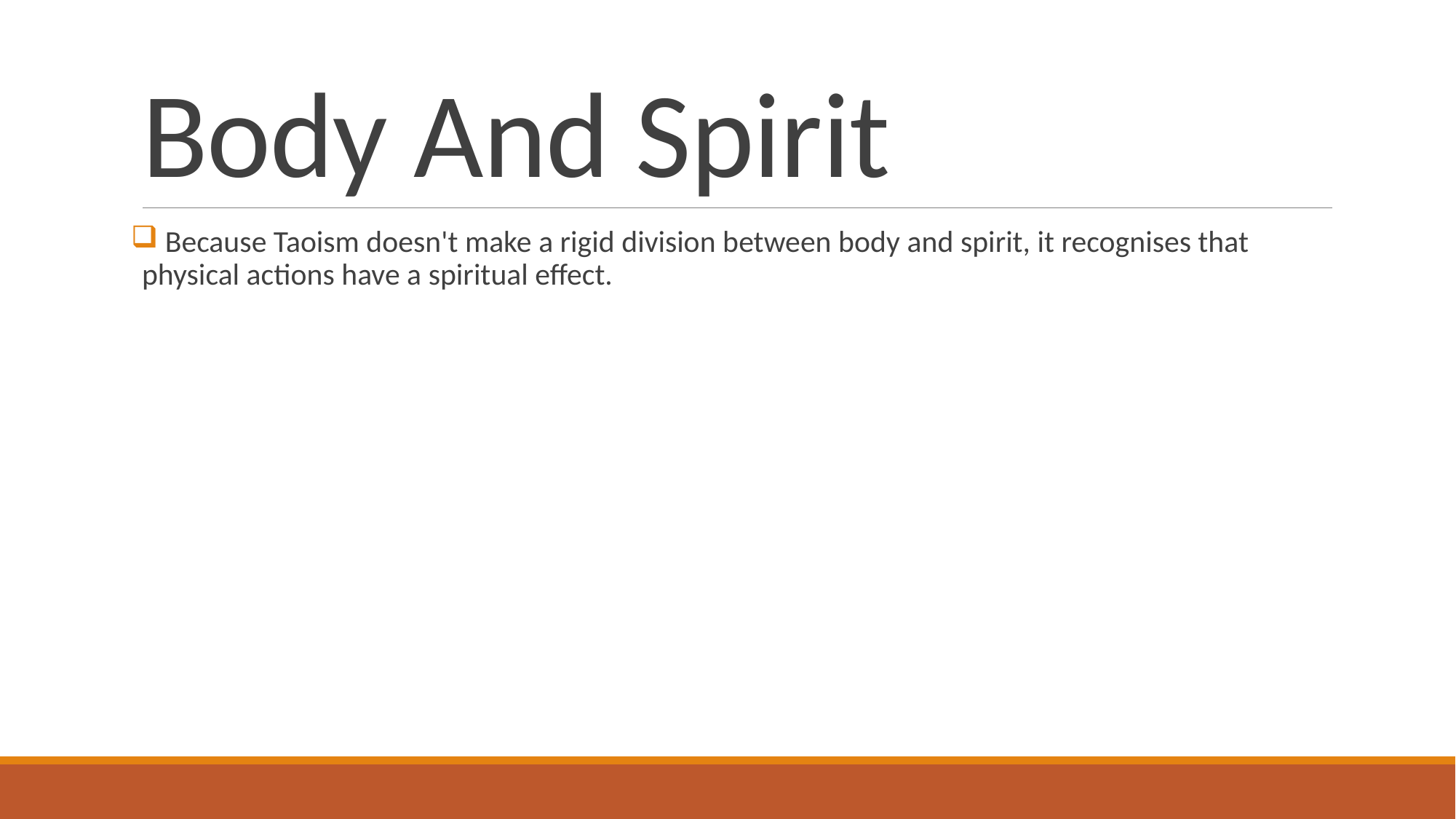

# Body And Spirit
 Because Taoism doesn't make a rigid division between body and spirit, it recognises that physical actions have a spiritual effect.